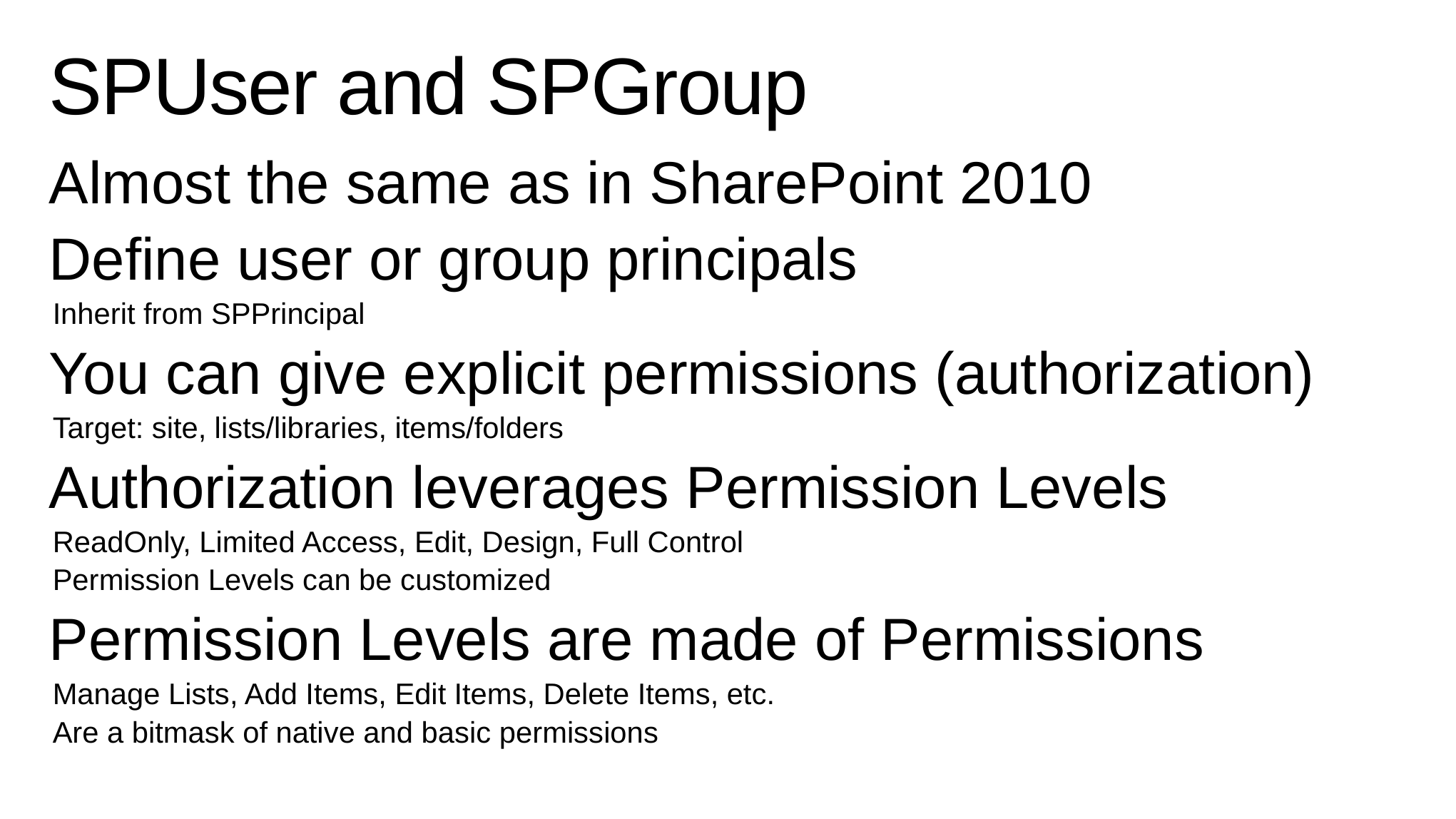

# SPUser and SPGroup
Almost the same as in SharePoint 2010
Define user or group principals
Inherit from SPPrincipal
You can give explicit permissions (authorization)
Target: site, lists/libraries, items/folders
Authorization leverages Permission Levels
ReadOnly, Limited Access, Edit, Design, Full Control
Permission Levels can be customized
Permission Levels are made of Permissions
Manage Lists, Add Items, Edit Items, Delete Items, etc.
Are a bitmask of native and basic permissions